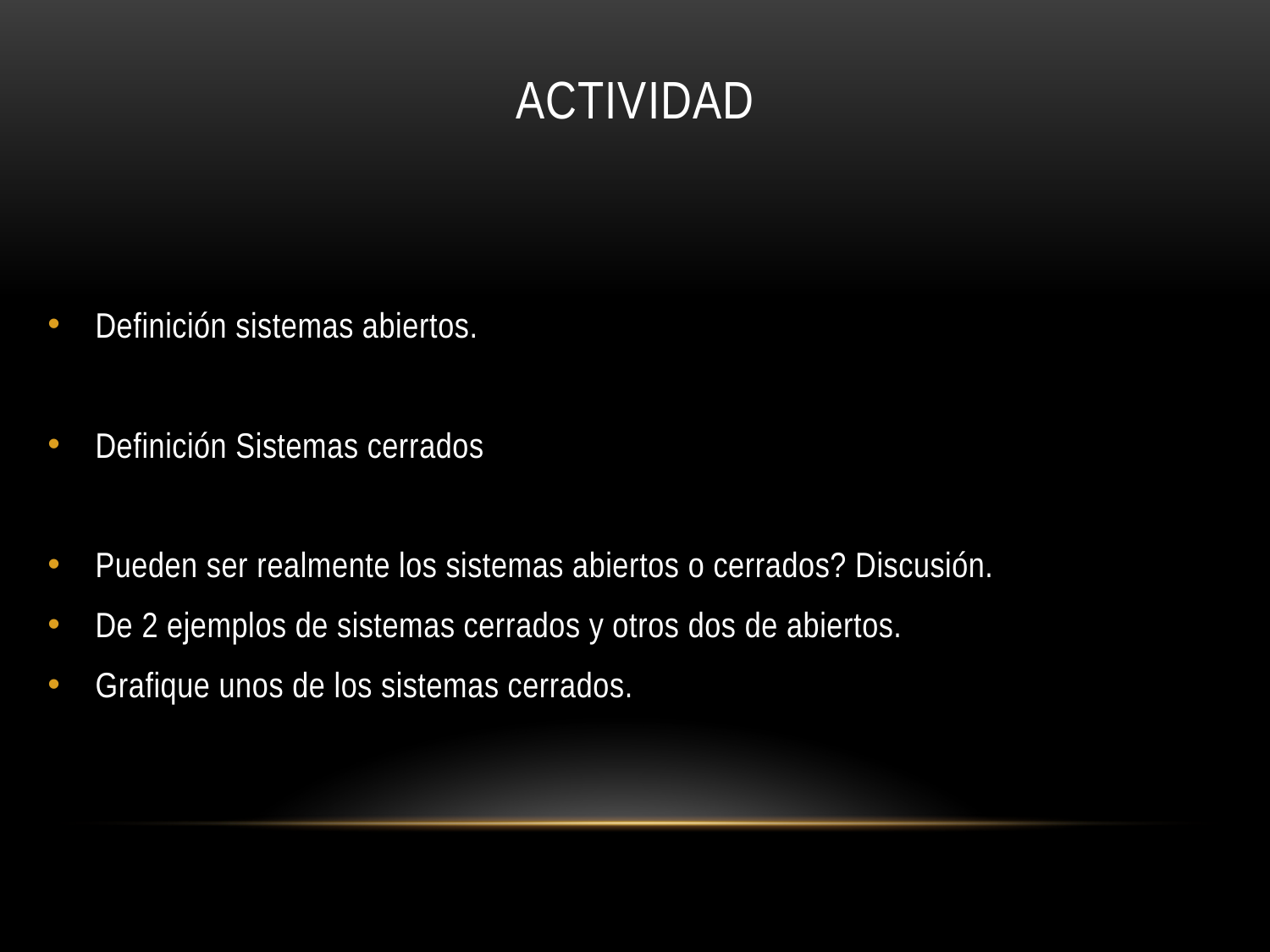

# ACTIVIDAD
Definición sistemas abiertos.

Definición Sistemas cerrados

Pueden ser realmente los sistemas abiertos o cerrados? Discusión.
De 2 ejemplos de sistemas cerrados y otros dos de abiertos.
Grafique unos de los sistemas cerrados.